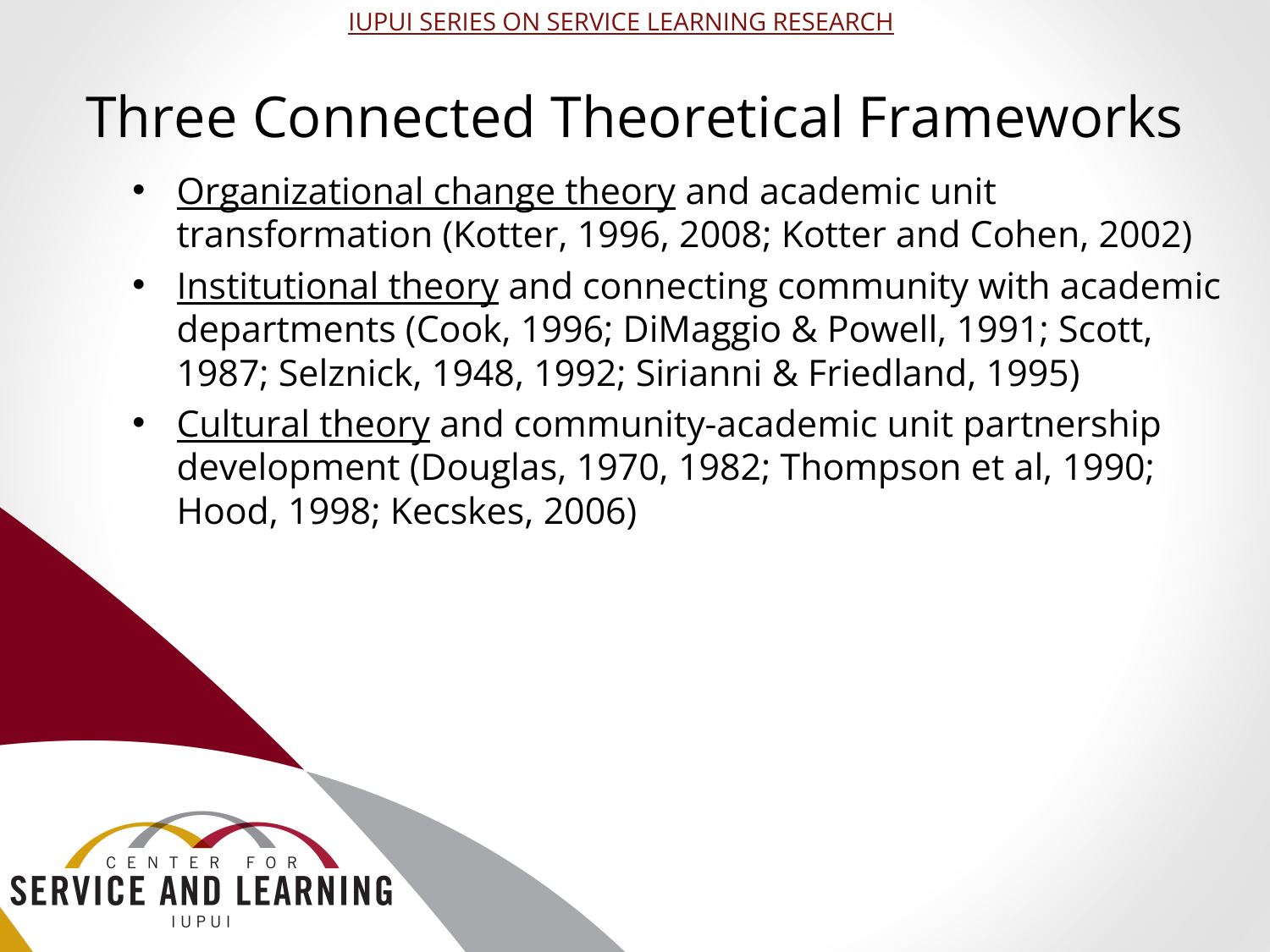

IUPUI SERIES ON SERVICE LEARNING RESEARCH
Three Connected Theoretical Frameworks
Organizational change theory and academic unit transformation (Kotter, 1996, 2008; Kotter and Cohen, 2002)
Institutional theory and connecting community with academic departments (Cook, 1996; DiMaggio & Powell, 1991; Scott, 1987; Selznick, 1948, 1992; Sirianni & Friedland, 1995)
Cultural theory and community-academic unit partnership development (Douglas, 1970, 1982; Thompson et al, 1990; Hood, 1998; Kecskes, 2006)